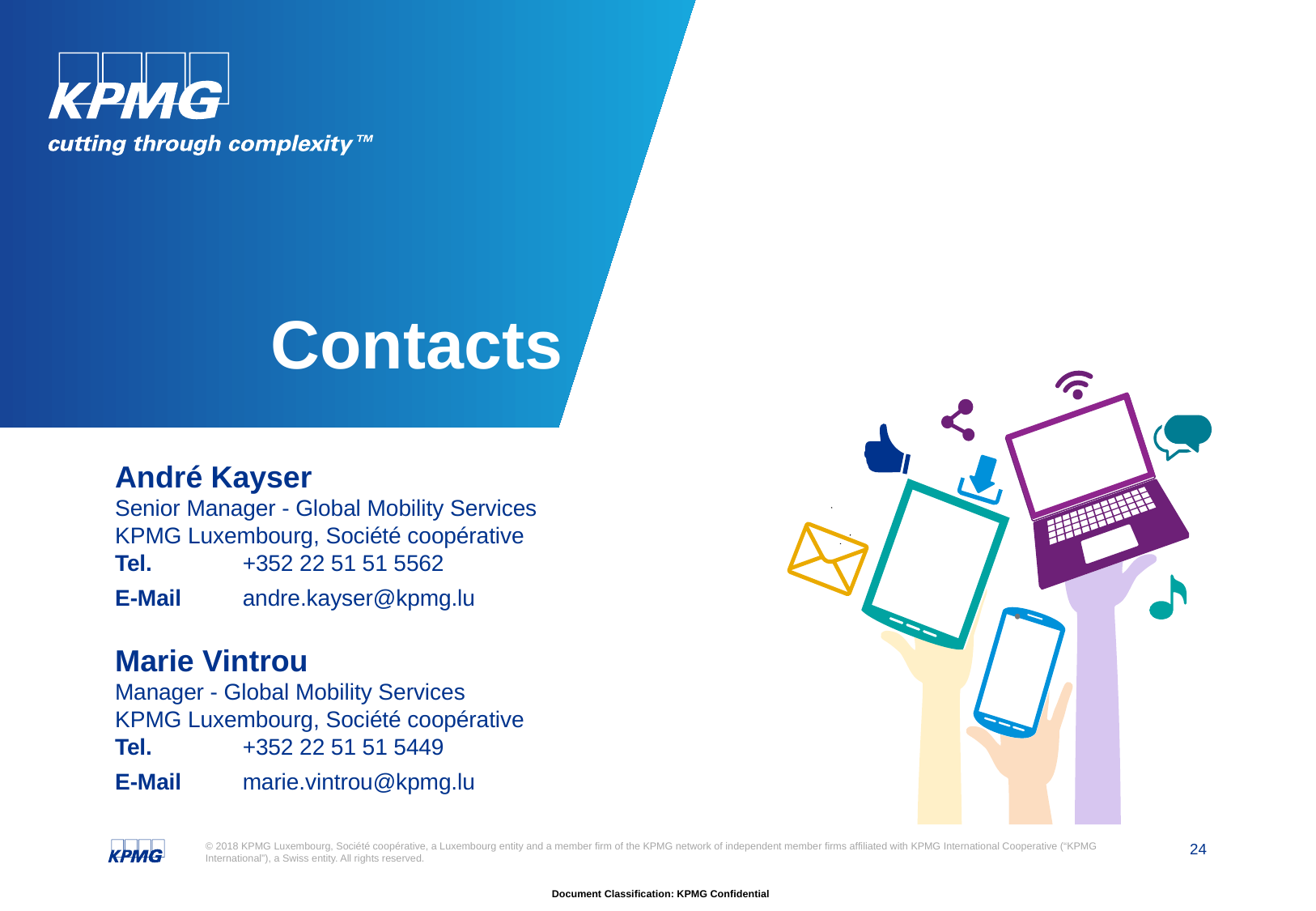

Contacts

André Kayser
Senior Manager - Global Mobility Services
KPMG Luxembourg, Société coopérative
Tel.	 +352 22 51 51 5562
E-Mail	 andre.kayser@kpmg.lu
Marie Vintrou
Manager - Global Mobility Services
KPMG Luxembourg, Société coopérative
Tel.	 +352 22 51 51 5449
E-Mail	 marie.vintrou@kpmg.lu